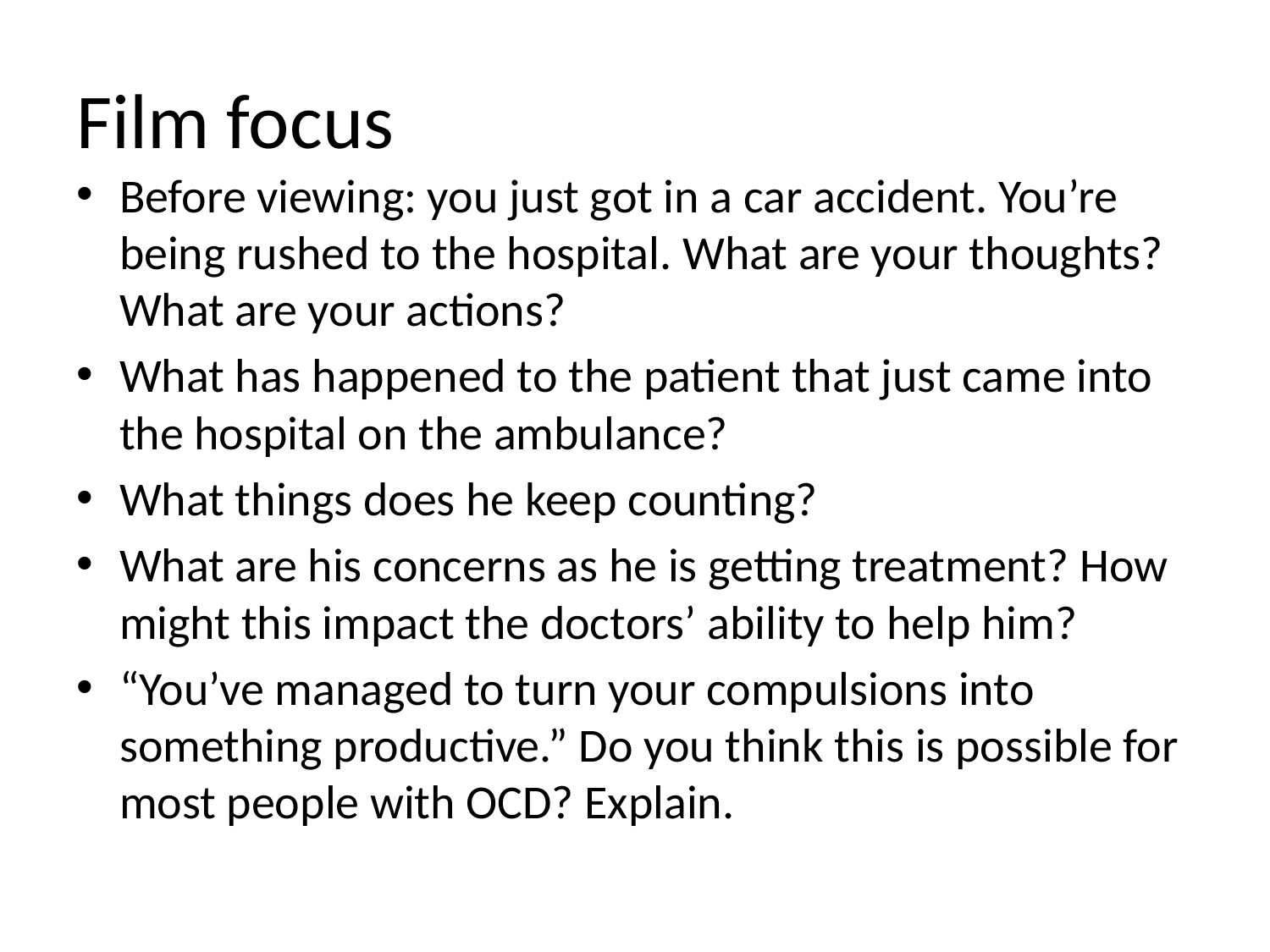

# Film focus
Before viewing: you just got in a car accident. You’re being rushed to the hospital. What are your thoughts? What are your actions?
What has happened to the patient that just came into the hospital on the ambulance?
What things does he keep counting?
What are his concerns as he is getting treatment? How might this impact the doctors’ ability to help him?
“You’ve managed to turn your compulsions into something productive.” Do you think this is possible for most people with OCD? Explain.